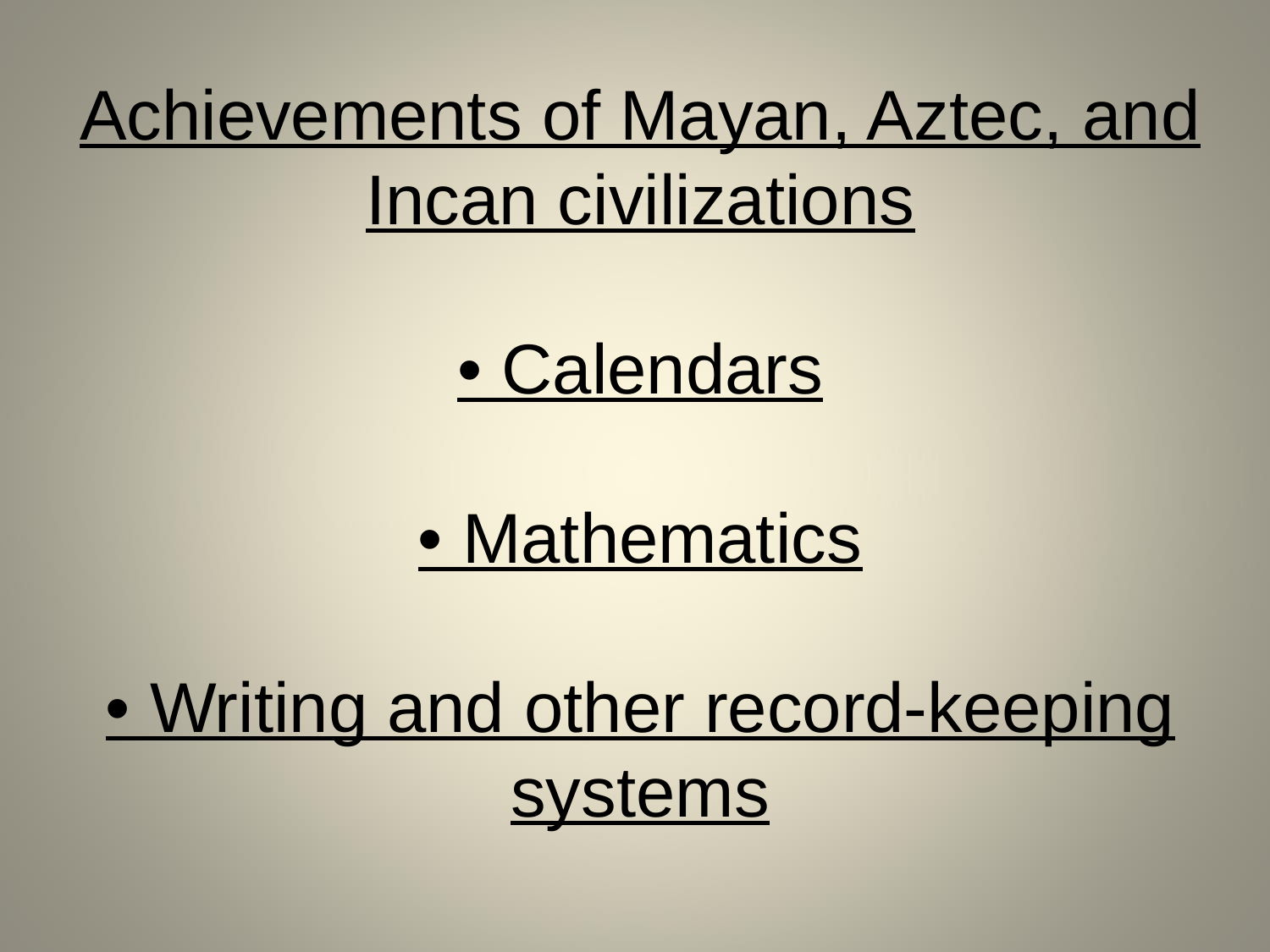

Achievements of Mayan, Aztec, and Incan civilizations

• Calendars

• Mathematics

• Writing and other record-keeping systems